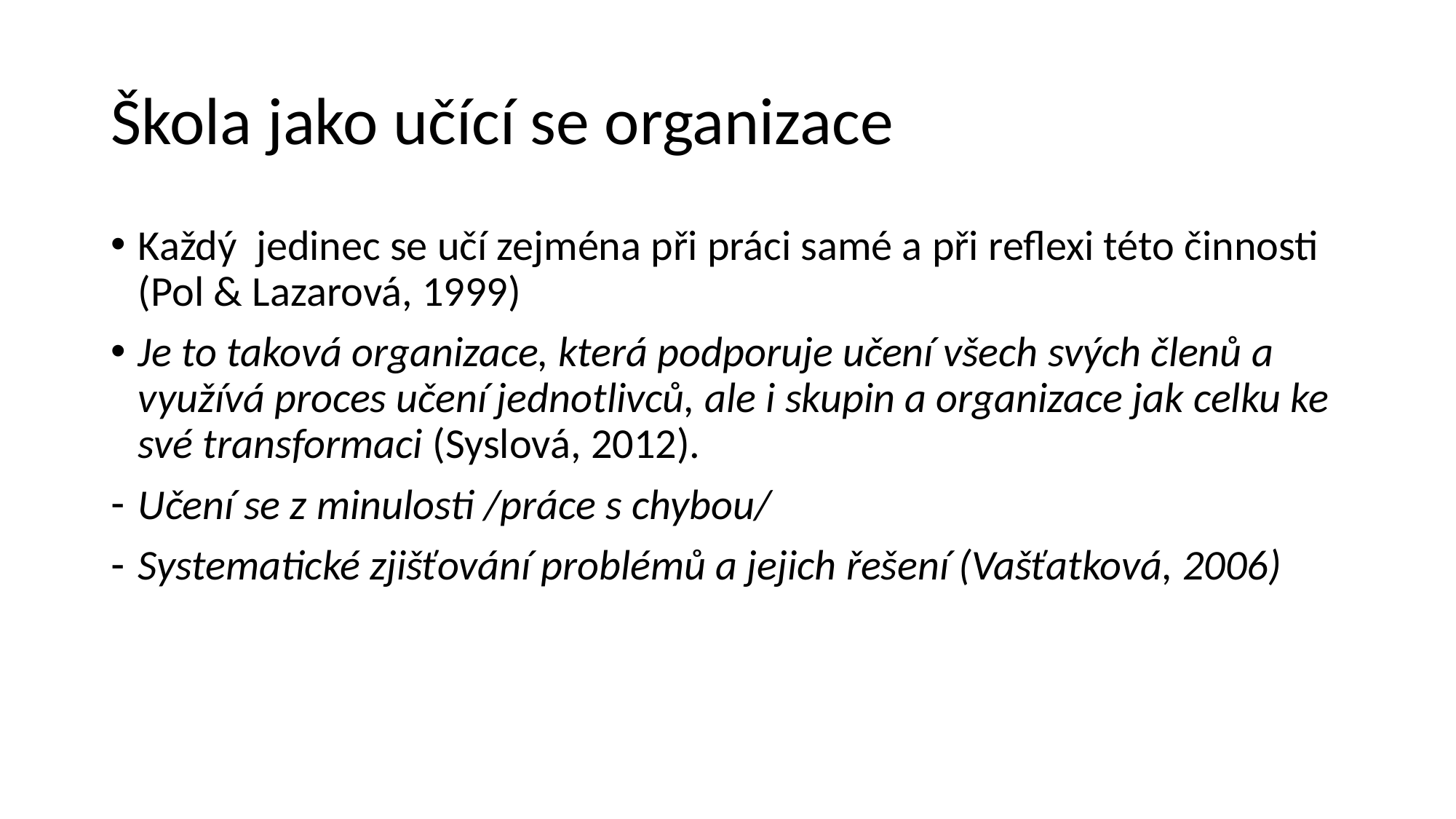

# Škola jako učící se organizace
Každý  jedinec se učí zejména při práci samé a při reflexi této činnosti (Pol & Lazarová, 1999)
Je to taková organizace, která podporuje učení všech svých členů a využívá proces učení jednotlivců, ale i skupin a organizace jak celku ke své transformaci (Syslová, 2012).
Učení se z minulosti /práce s chybou/
Systematické zjišťování problémů a jejich řešení (Vašťatková, 2006)